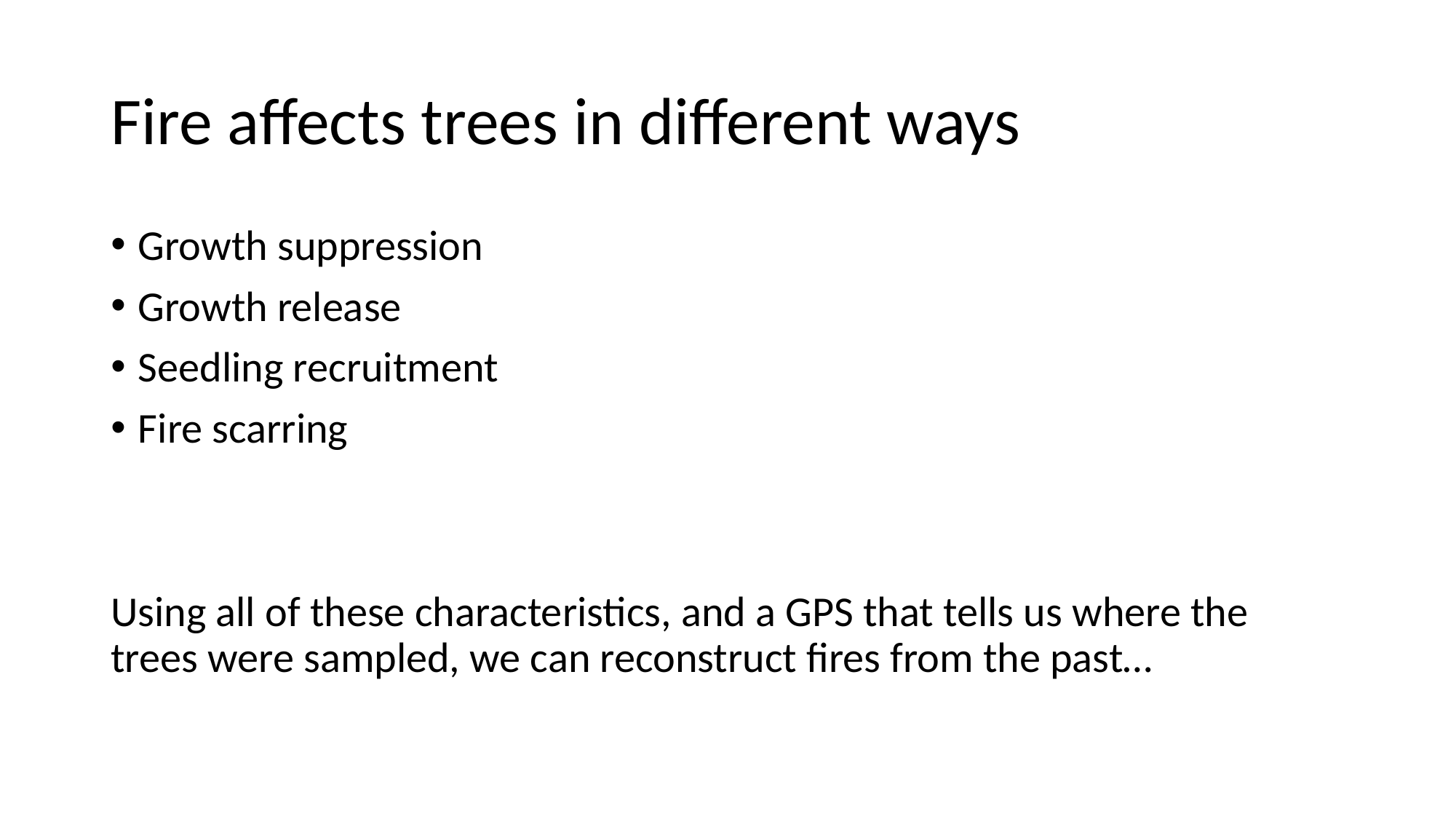

# Fire affects trees in different ways
Growth suppression
Growth release
Seedling recruitment
Fire scarring

Using all of these characteristics, and a GPS that tells us where the trees were sampled, we can reconstruct fires from the past…